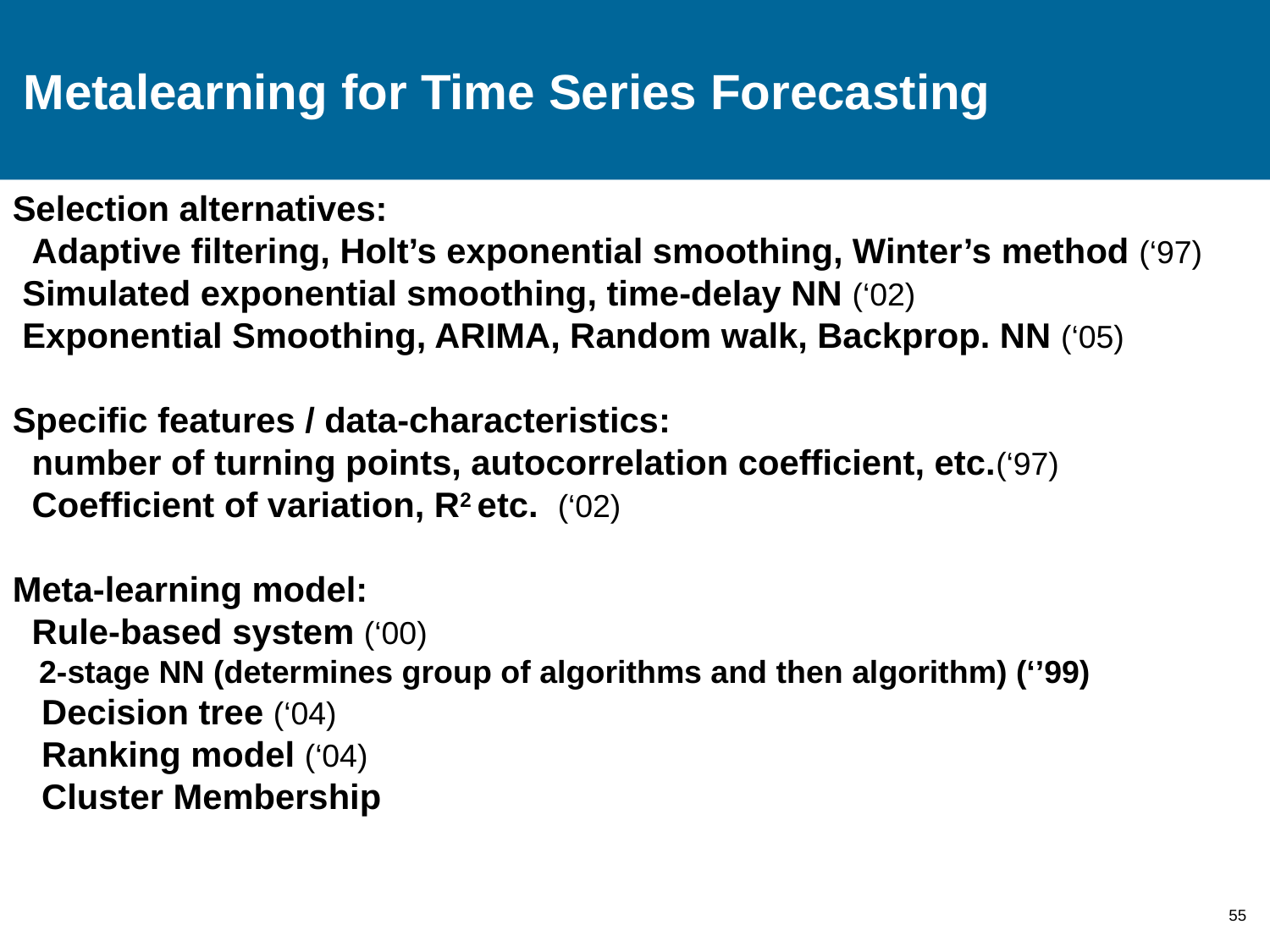

# Metalearning for Time Series Forecasting
Selection alternatives:
  Adaptive filtering, Holt’s exponential smoothing, Winter’s method (‘97)
 Simulated exponential smoothing, time-delay NN (‘02)
 Exponential Smoothing, ARIMA, Random walk, Backprop. NN (‘05)

Specific features / data-characteristics:
  number of turning points, autocorrelation coefficient, etc.(‘97)
  Coefficient of variation, R2 etc.  (‘02)

Meta-learning model:
  Rule-based system (‘00)
   2-stage NN (determines group of algorithms and then algorithm) (‘’99)
   Decision tree (‘04)
   Ranking model (‘04)
   Cluster Membership

55